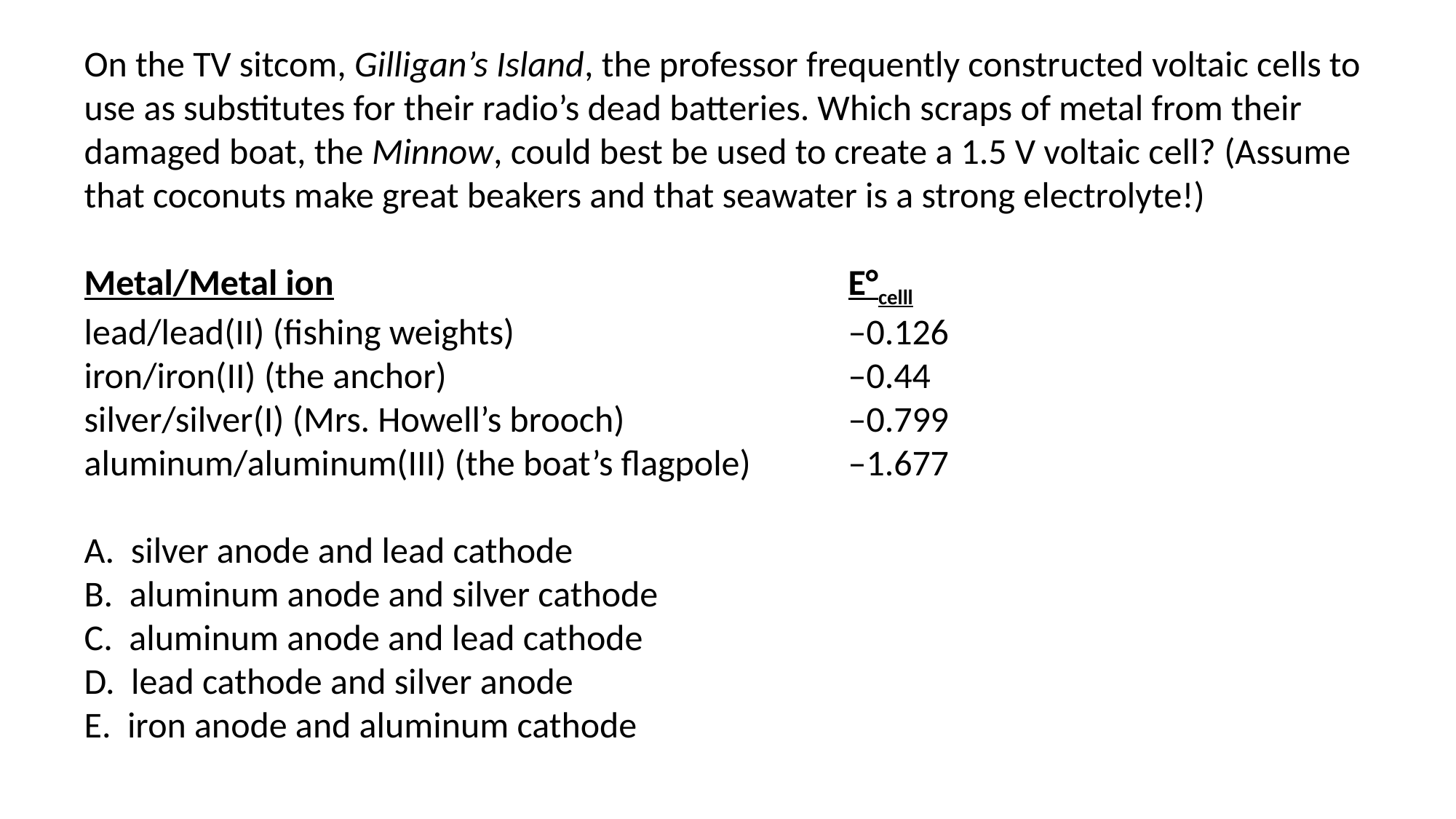

On the TV sitcom, Gilligan’s Island, the professor frequently constructed voltaic cells to use as substitutes for their radio’s dead batteries. Which scraps of metal from their damaged boat, the Minnow, could best be used to create a 1.5 V voltaic cell? (Assume that coconuts make great beakers and that seawater is a strong electrolyte!)

Metal/Metal ion 					E°celll
lead/lead(II) (fishing weights) 			–0.126
iron/iron(II) (the anchor) 				–0.44
silver/silver(I) (Mrs. Howell’s brooch) 		–0.799
aluminum/aluminum(III) (the boat’s flagpole) 	–1.677

A.  silver anode and lead cathode
B.  aluminum anode and silver cathode
C.  aluminum anode and lead cathode
D.  lead cathode and silver anode
E.  iron anode and aluminum cathode